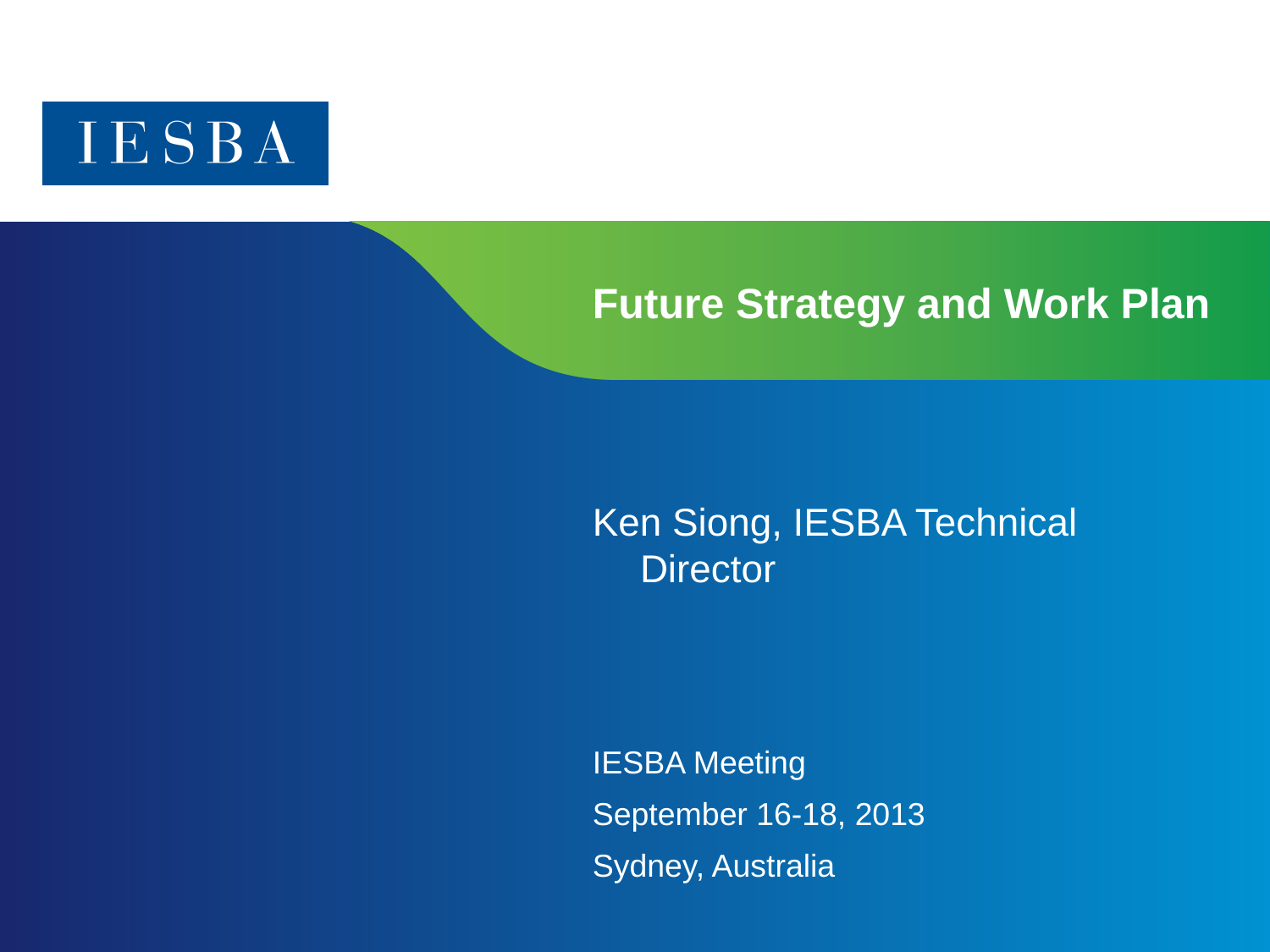

# Future Strategy and Work Plan
Ken Siong, IESBA Technical Director

IESBA Meeting
September 16-18, 2013
Sydney, Australia